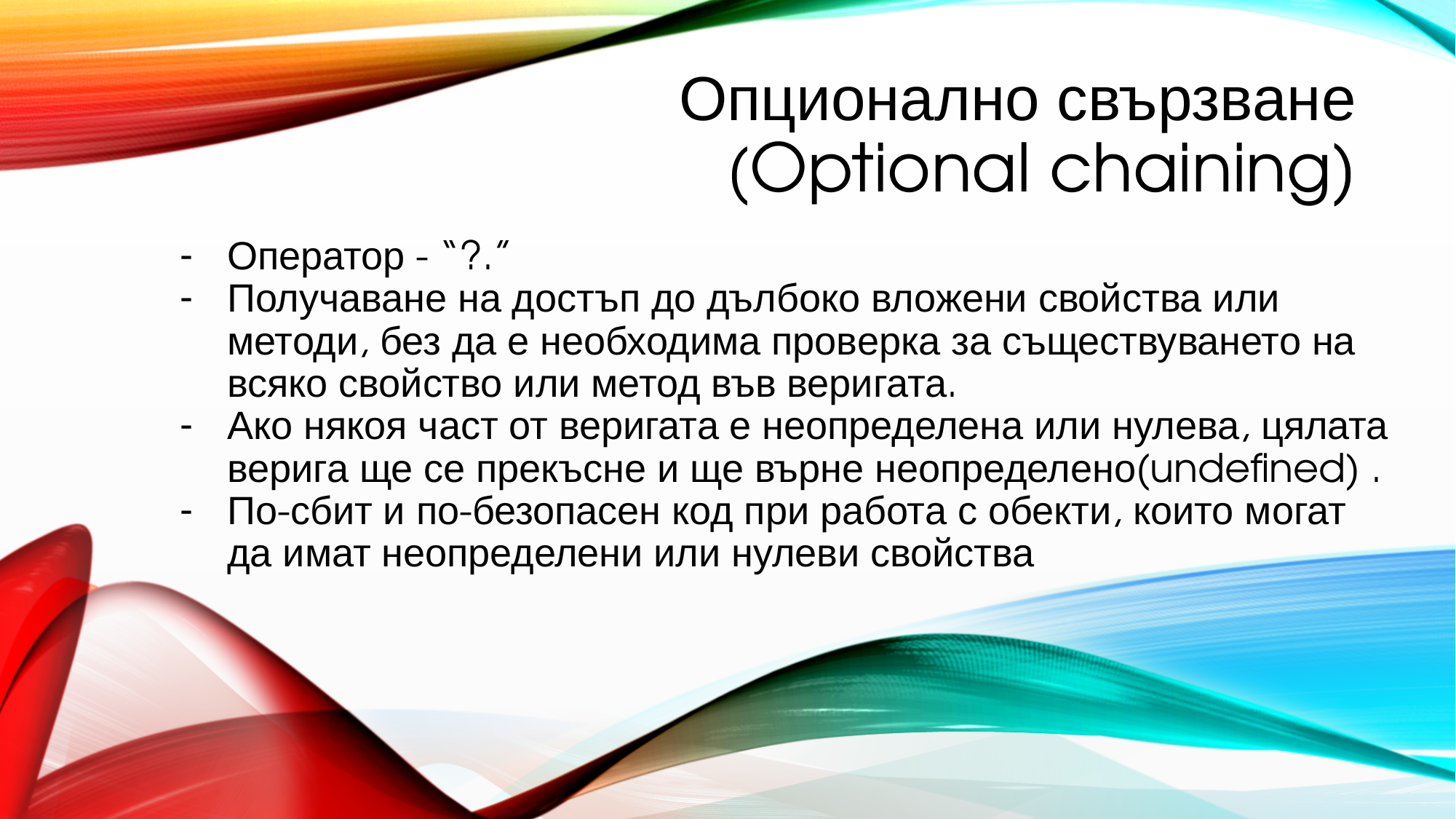

# Опционално свързване
(Optional chaining)
Оператор - “?.”
Получаване на достъп до дълбоко вложени свойства или методи, без да е необходима проверка за съществуването на всяко свойство или метод във веригата.
Ако някоя част от веригата е неопределена или нулева, цялата верига ще се прекъсне и ще върне неопределено(undefined) .
По-сбит и по-безопасен код при работа с обекти, които могат да имат неопределени или нулеви свойства